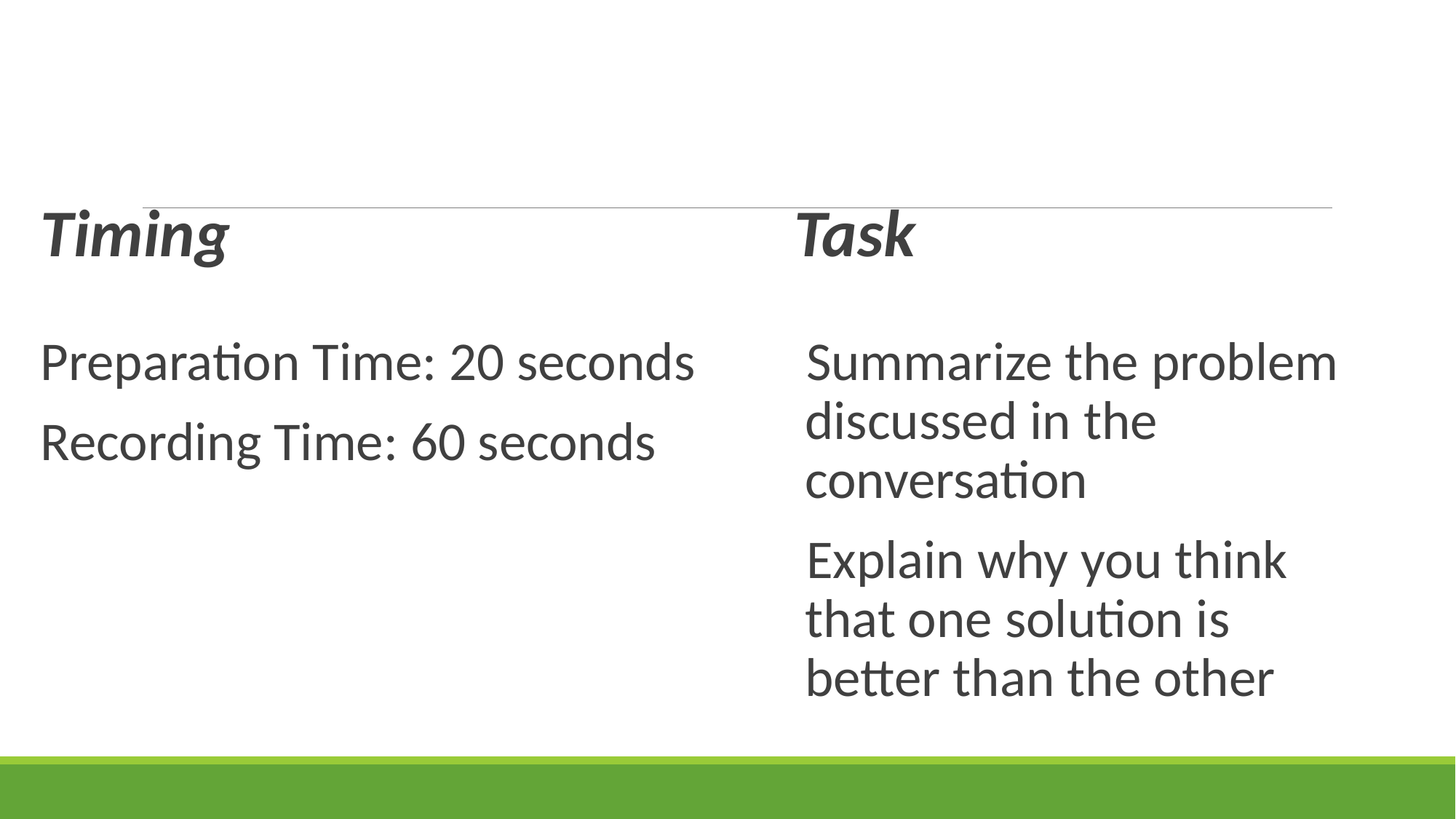

#

Timing

Preparation Time: 20 seconds
Recording Time: 60 seconds

Task

Summarize the problem discussed in the conversation
Explain why you think that one solution is better than the other